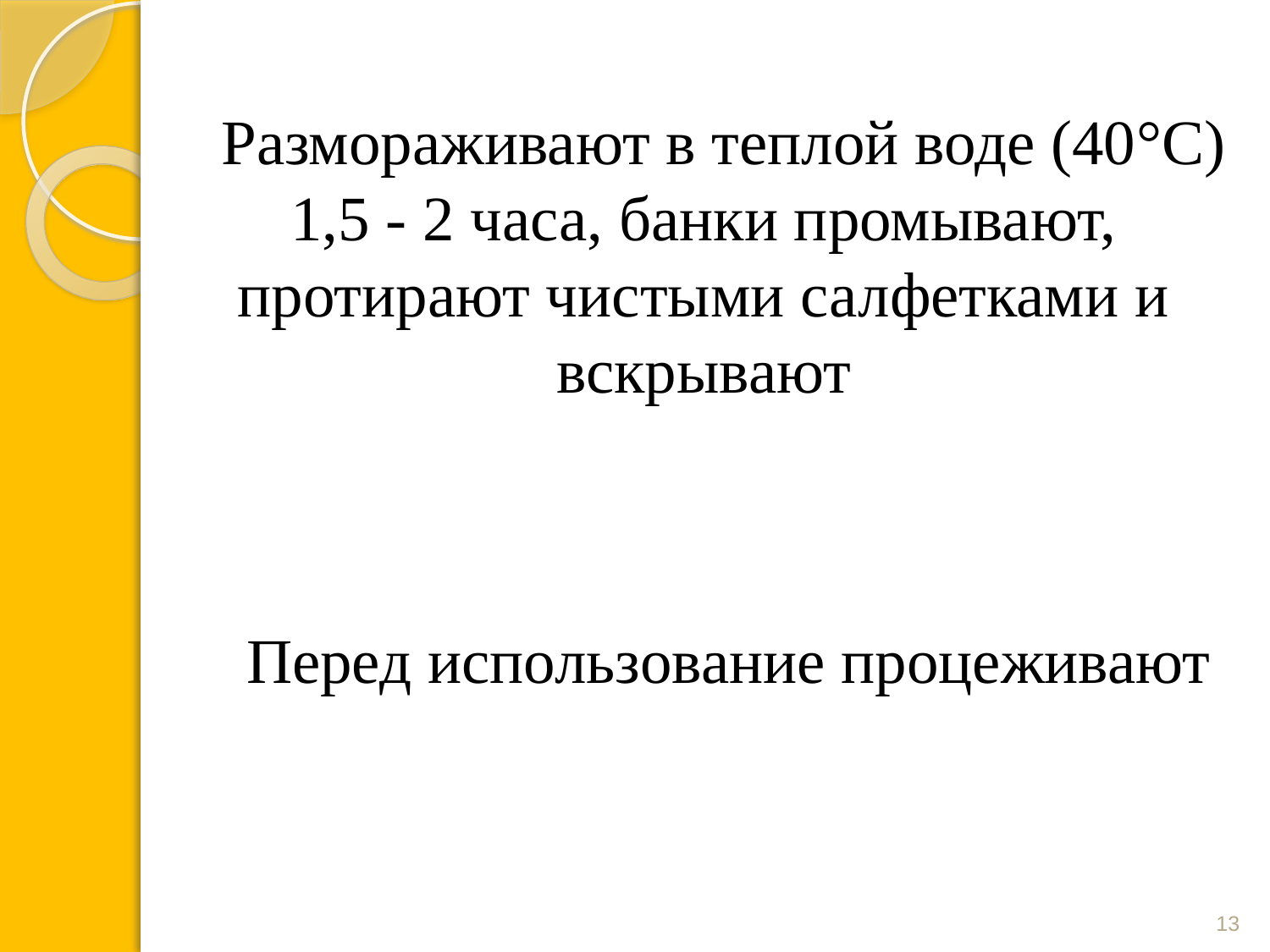

Размораживают в теплой воде (40°С) 1,5 - 2 часа, банки промывают, протирают чистыми салфетками и вскрывают
Перед использование процеживают
13